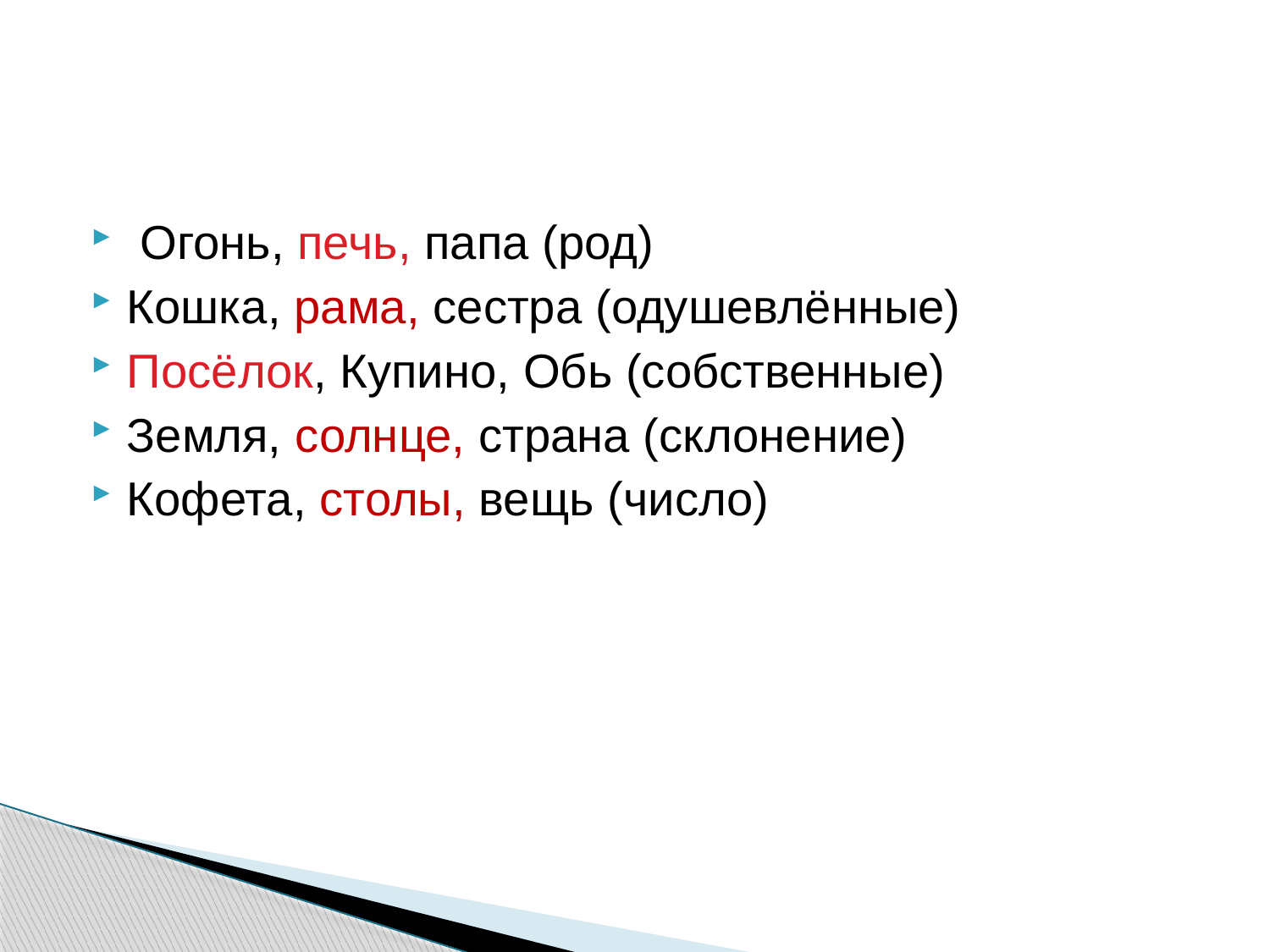

#
 Огонь, печь, папа (род)
Кошка, рама, сестра (одушевлённые)
Посёлок, Купино, Обь (собственные)
Земля, солнце, страна (склонение)
Кофета, столы, вещь (число)